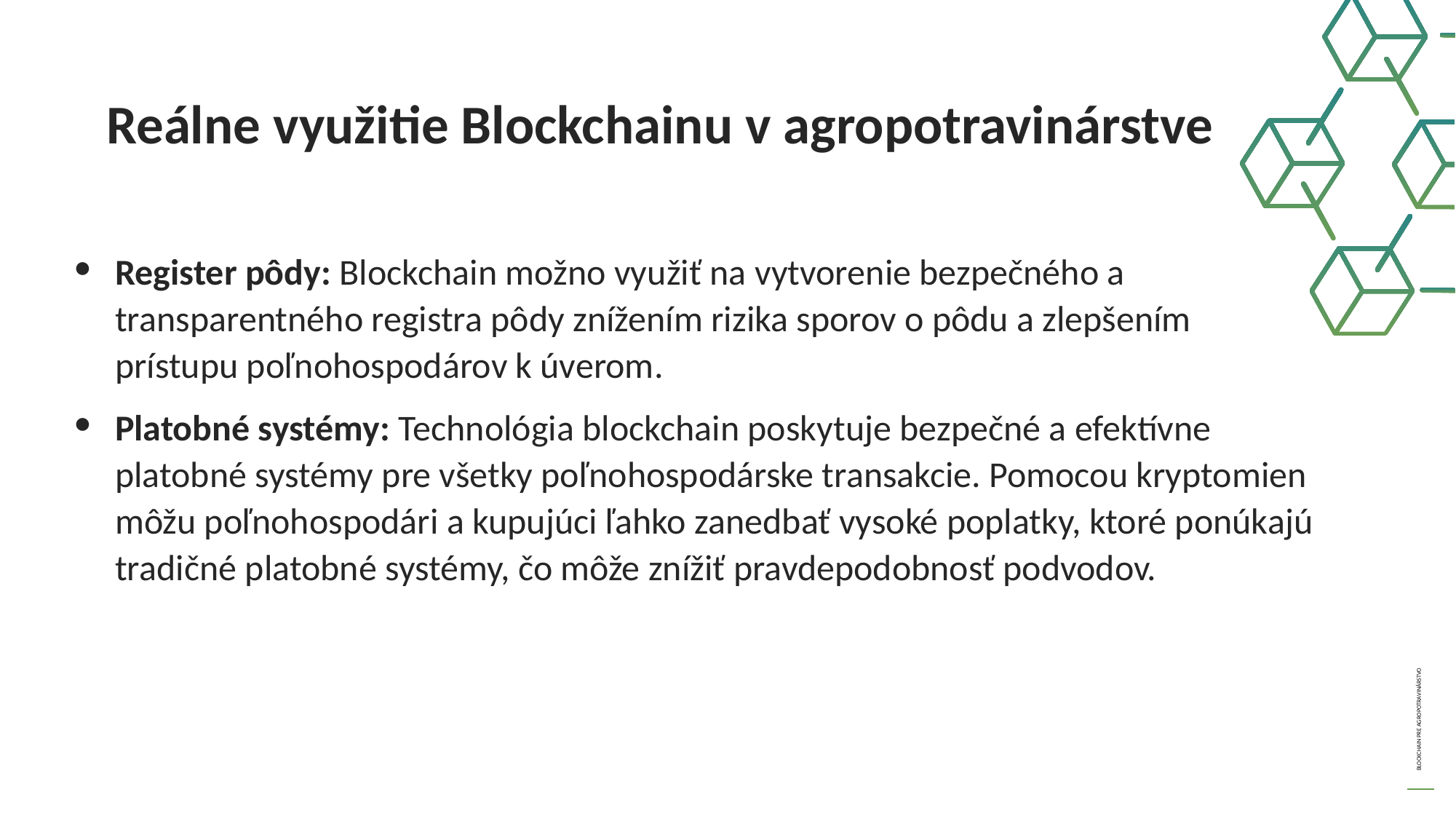

Reálne využitie Blockchainu v agropotravinárstve
Register pôdy: Blockchain možno využiť na vytvorenie bezpečného a transparentného registra pôdy znížením rizika sporov o pôdu a zlepšením prístupu poľnohospodárov k úverom.
Platobné systémy: Technológia blockchain poskytuje bezpečné a efektívne platobné systémy pre všetky poľnohospodárske transakcie. Pomocou kryptomien môžu poľnohospodári a kupujúci ľahko zanedbať vysoké poplatky, ktoré ponúkajú tradičné platobné systémy, čo môže znížiť pravdepodobnosť podvodov.